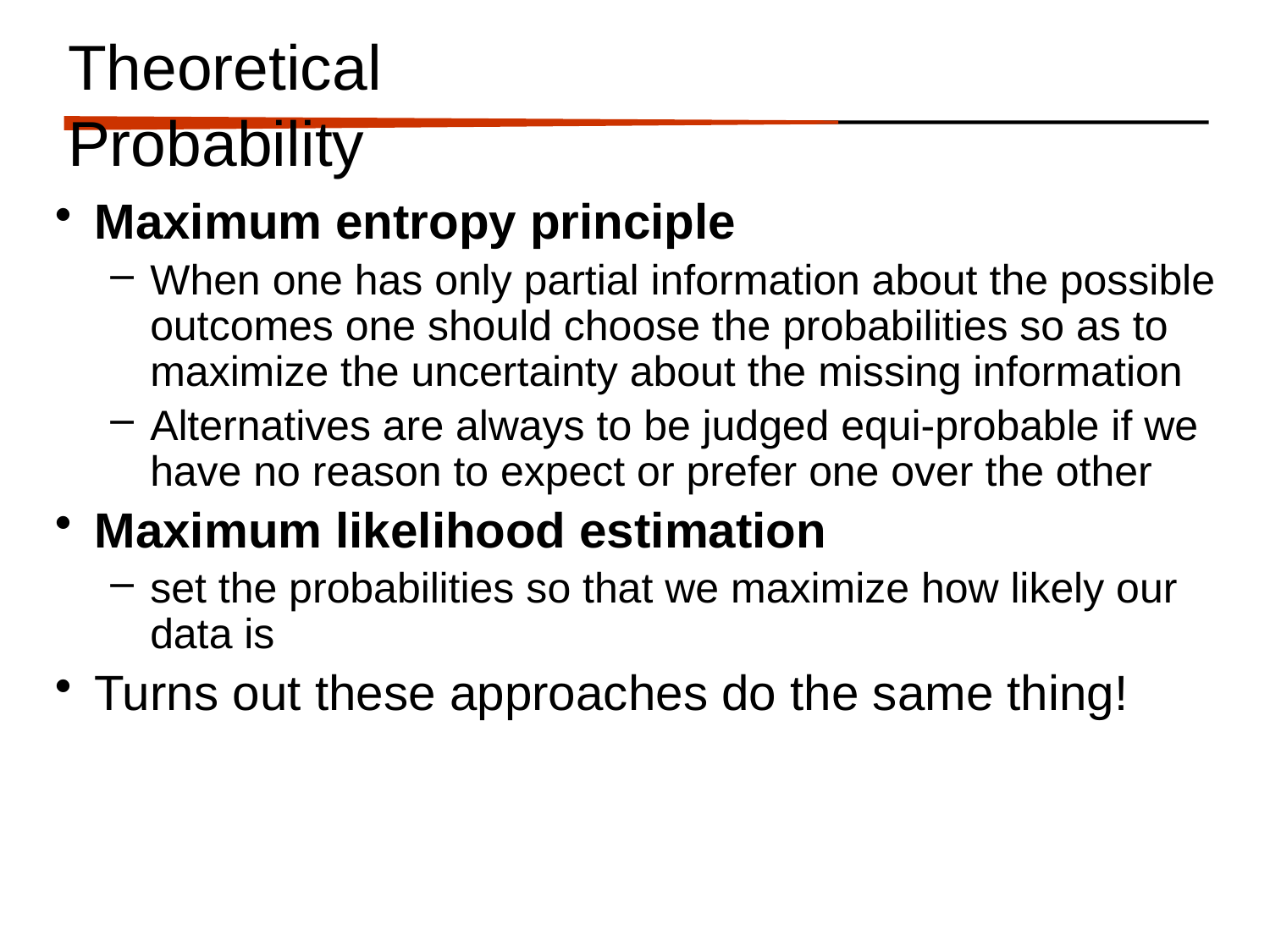

# Theoretical Probability
Maximum entropy principle
When one has only partial information about the possible outcomes one should choose the probabilities so as to maximize the uncertainty about the missing information
Alternatives are always to be judged equi-probable if we have no reason to expect or prefer one over the other
Maximum likelihood estimation
set the probabilities so that we maximize how likely our data is
Turns out these approaches do the same thing!